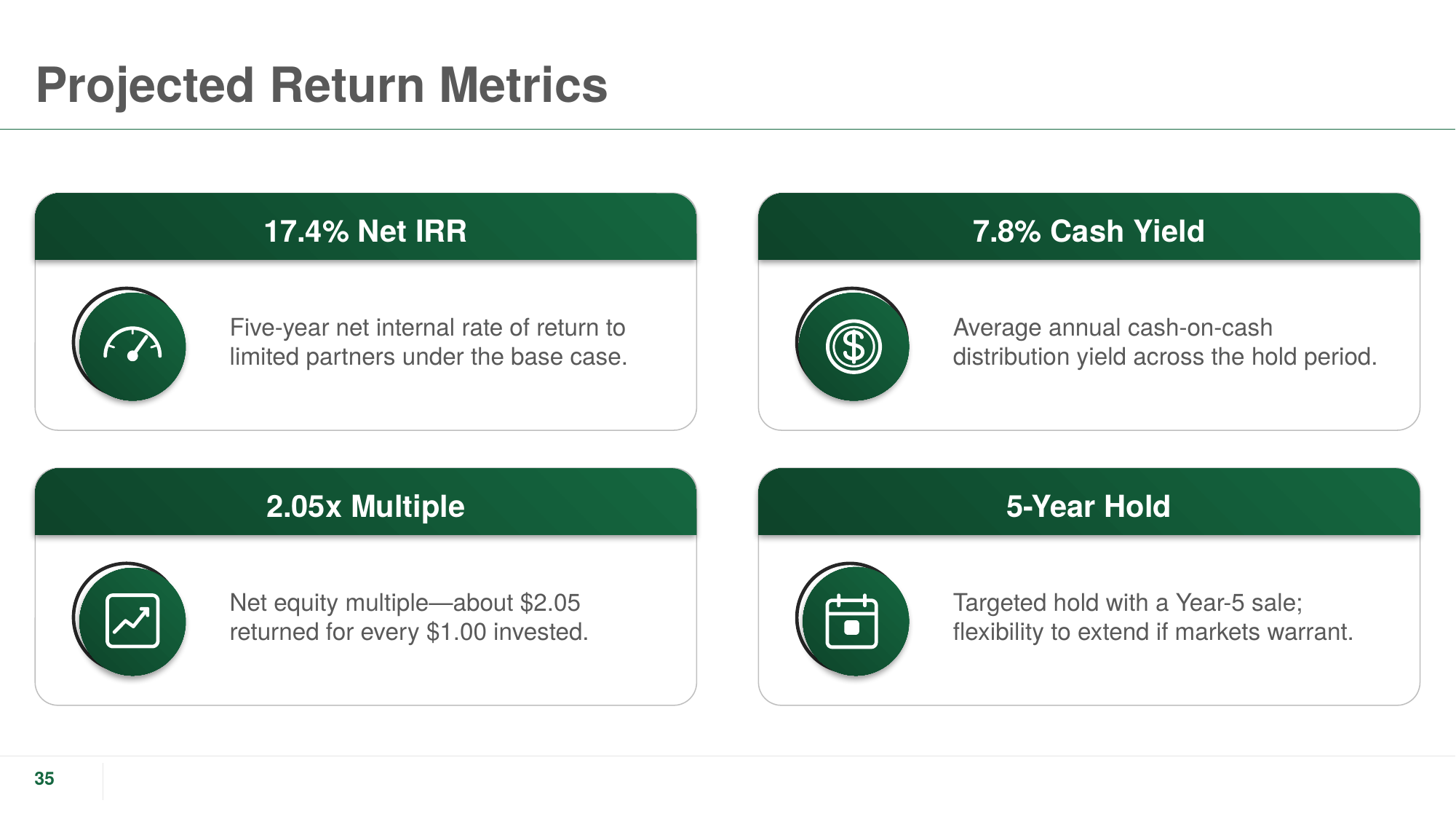

# Projected Return Metrics
17.4% Net IRR
7.8% Cash Yield

Five-year net internal rate of return to limited partners under the base case.
Average annual cash-on-cash distribution yield across the hold period.

2.05x Multiple
5-Year Hold

Net equity multiple—about $2.05 returned for every $1.00 invested.
Targeted hold with a Year-5 sale; flexibility to extend if markets warrant.

35